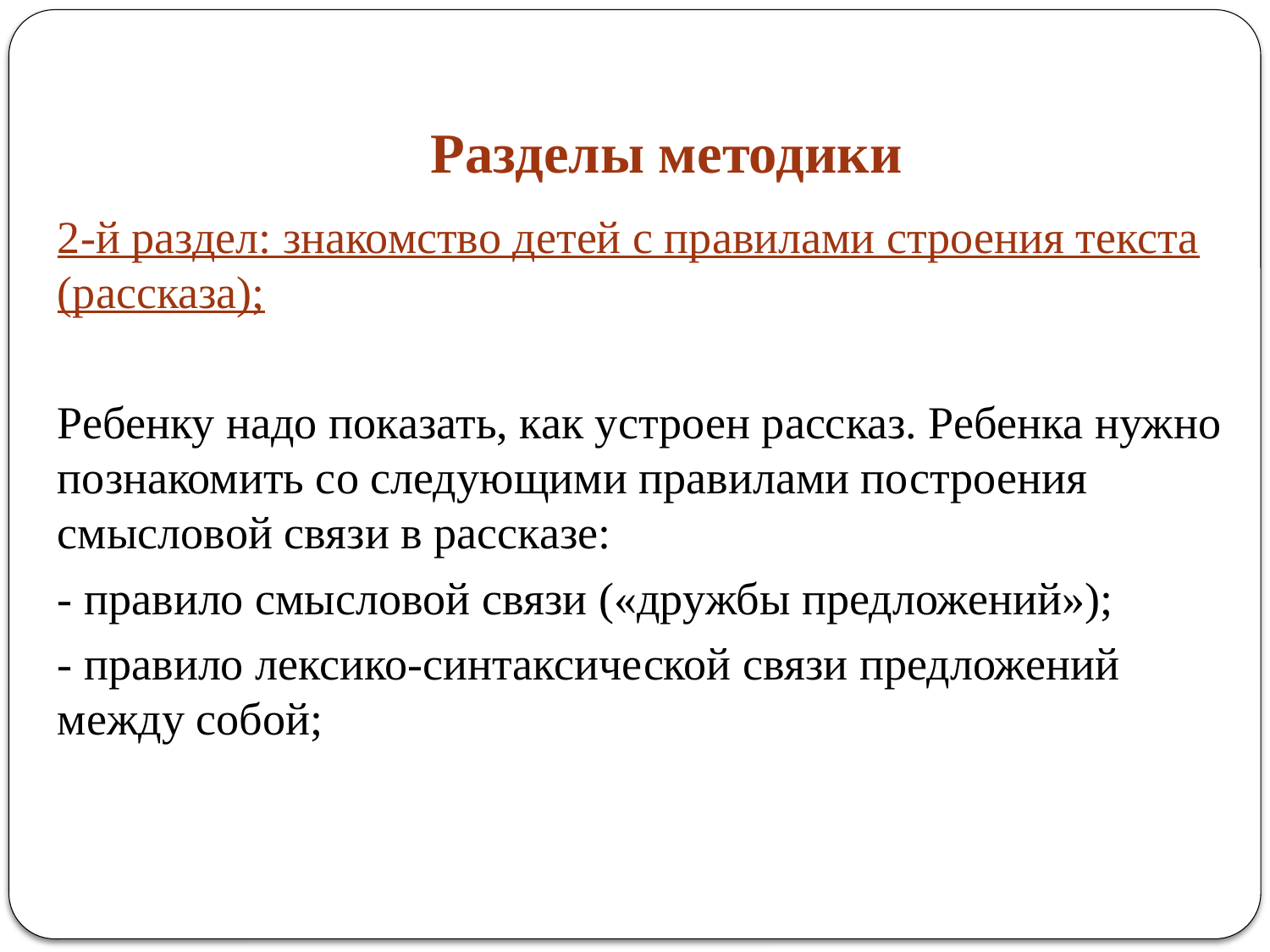

# Разделы методики
2-й раздел: знакомство детей с правилами строения текста (рассказа);

Ребенку надо показать, как устроен рассказ. Ребенка нужно познакомить со следующими правилами построения смысловой связи в рассказе:
- правило смысловой связи («дружбы предложений»);
- правило лексико-синтаксической связи предложений между собой;